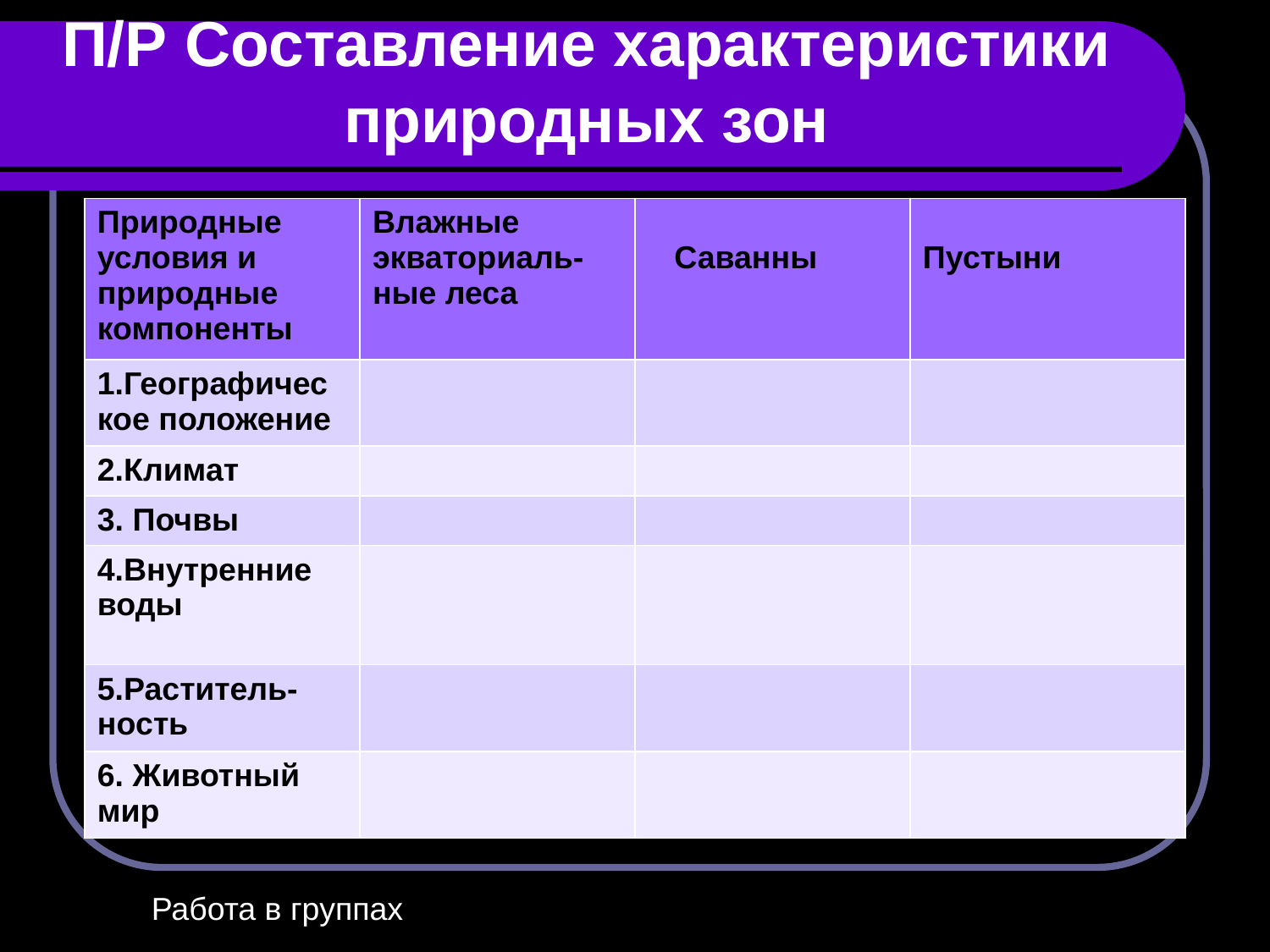

# П/Р Составление характеристики природных зон
| Природные условия и природные компоненты | Влажные экваториаль- ные леса | Саванны | Пустыни |
| --- | --- | --- | --- |
| 1.Географичес кое положение |  |  |  |
| 2.Климат |  |  |  |
| 3. Почвы |  |  |  |
| 4.Внутренние воды |  |  |  |
| 5.Раститель- ность |  |  |  |
| 6. Животный мир |  |  |  |
Работа в группах